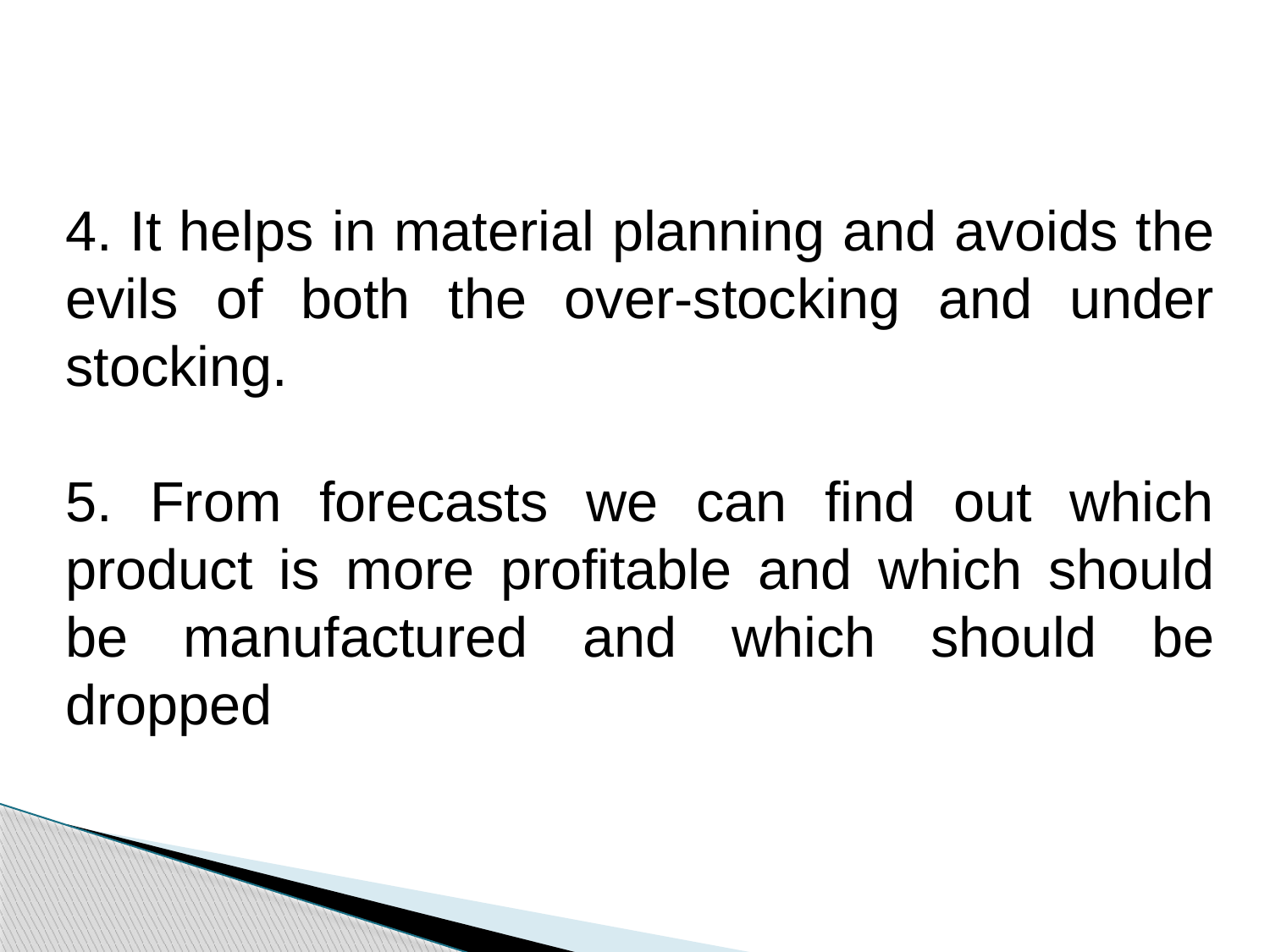

4. It helps in material planning and avoids the evils of both the over-stocking and under­ stocking.

5. From forecasts we can find out which product is more profitable and which should be manufactured and which should be dropped